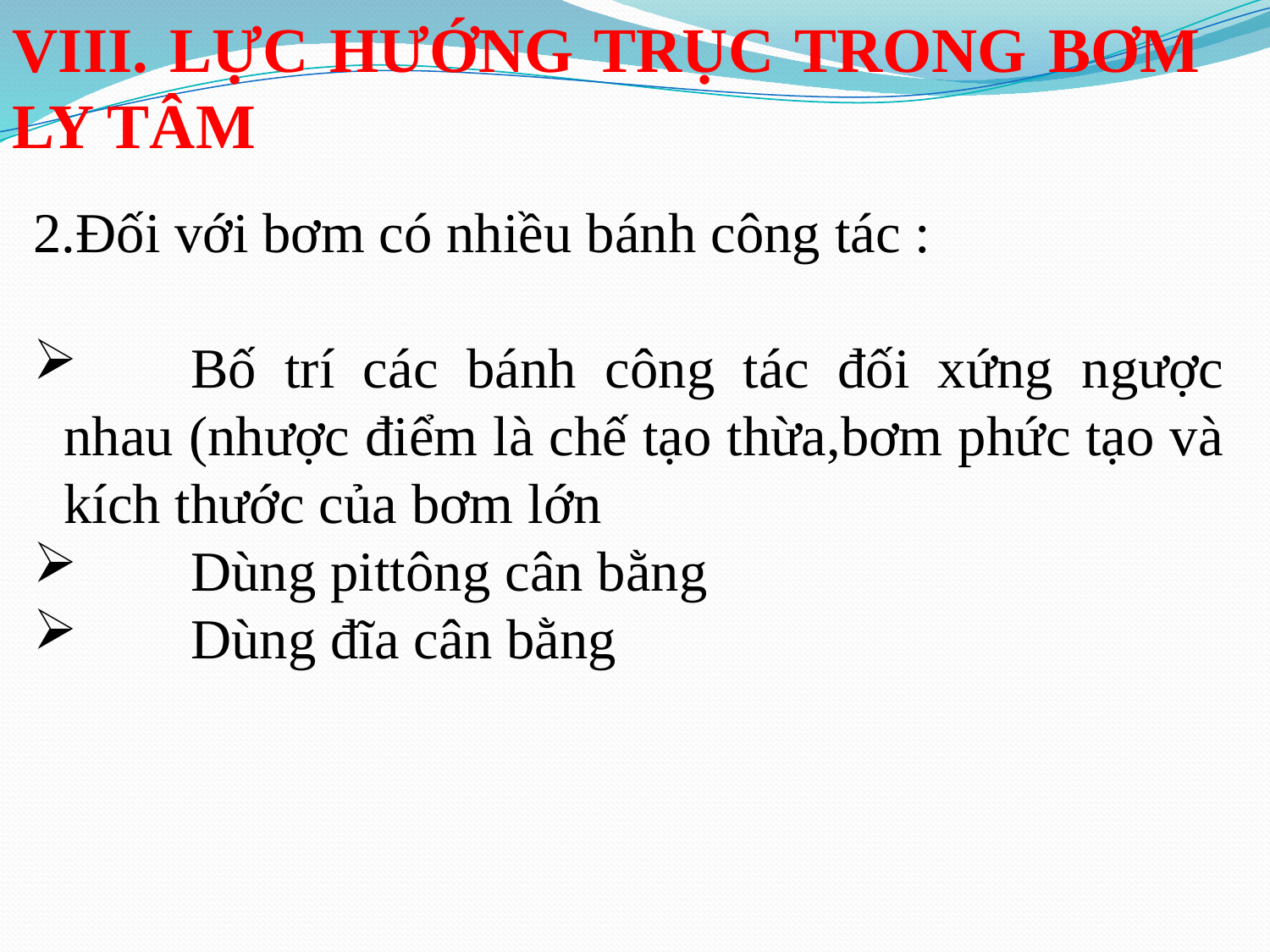

VIII. LỰC HƯỚNG TRỤC TRONG BƠM LY TÂM
2.Đối với bơm có nhiều bánh công tác :

	Bố trí các bánh công tác đối xứng ngược nhau (nhược điểm là chế tạo thừa,bơm phức tạo và kích thước của bơm lớn
	Dùng pittông cân bằng
    	Dùng đĩa cân bằng